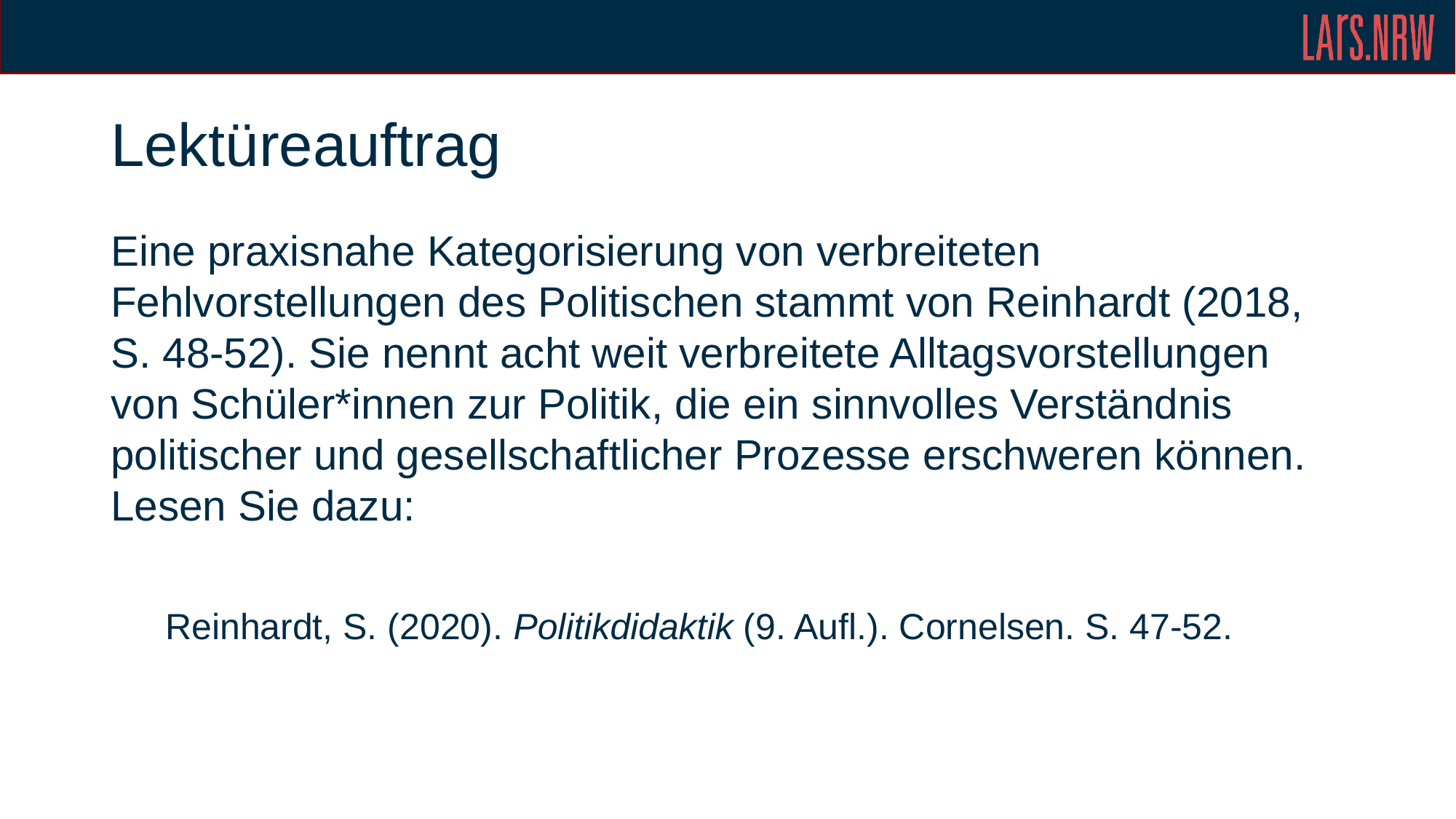

# Lektüreauftrag
Eine praxisnahe Kategorisierung von verbreiteten Fehlvorstellungen des Politischen stammt von Reinhardt (2018, S. 48-52). Sie nennt acht weit verbreitete Alltagsvorstellungen von Schüler*innen zur Politik, die ein sinnvolles Verständnis politischer und gesellschaftlicher Prozesse erschweren können. Lesen Sie dazu:

Reinhardt, S. (2020). Politikdidaktik (9. Aufl.). Cornelsen. S. 47-52.